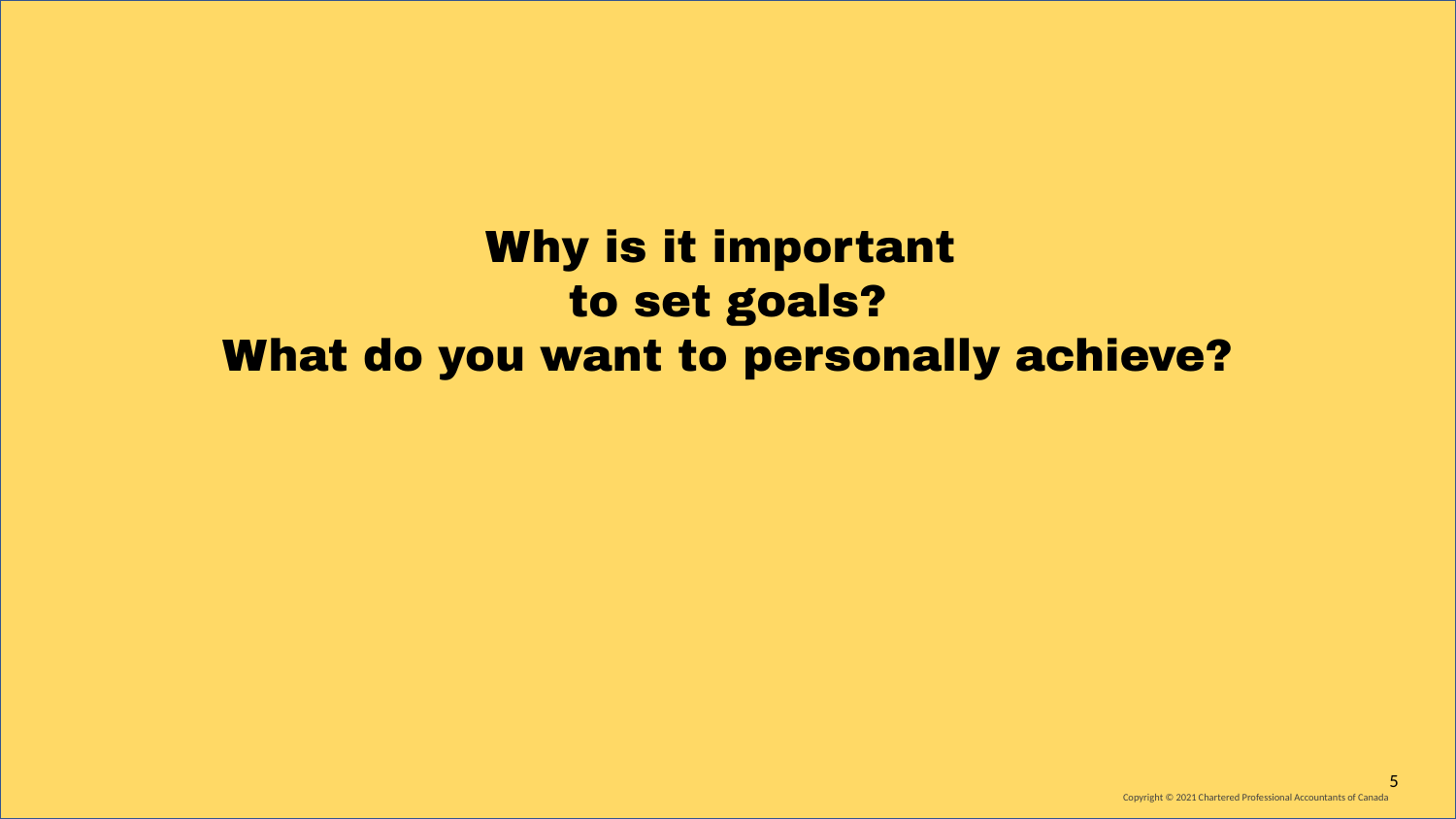

# Why is it important to set goals? What do you want to personally achieve?
5
Copyright © 2021 Chartered Professional Accountants of Canada